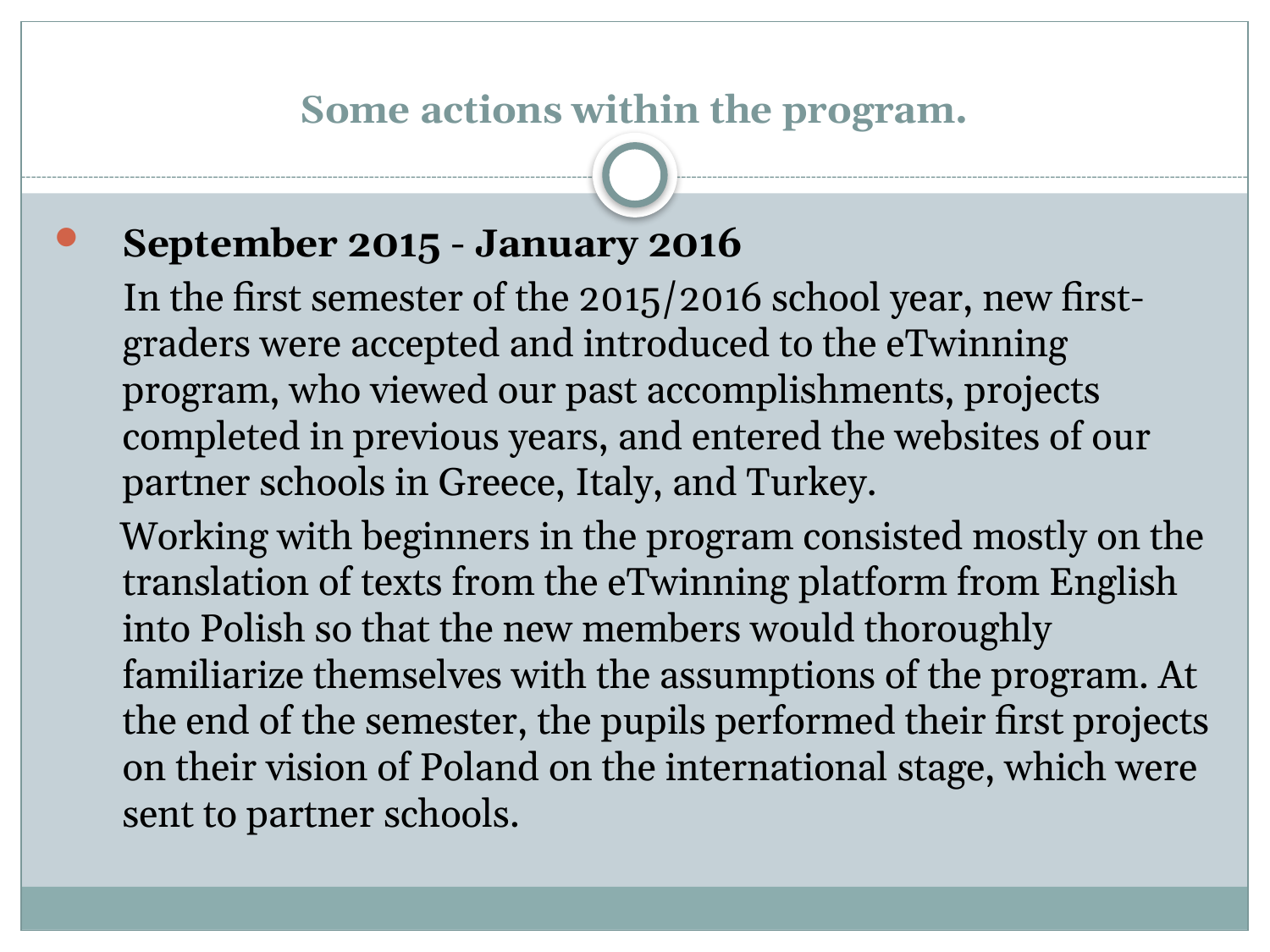

# Some actions within the program.
September 2015 - January 2016
       In the first semester of the 2015/2016 school year, new first-graders were accepted and introduced to the eTwinning program, who viewed our past accomplishments, projects completed in previous years, and entered the websites of our partner schools in Greece, Italy, and Turkey.
       Working with beginners in the program consisted mostly on the translation of texts from the eTwinning platform from English into Polish so that the new members would thoroughly familiarize themselves with the assumptions of the program. At the end of the semester, the pupils performed their first projects on their vision of Poland on the international stage, which were sent to partner schools.